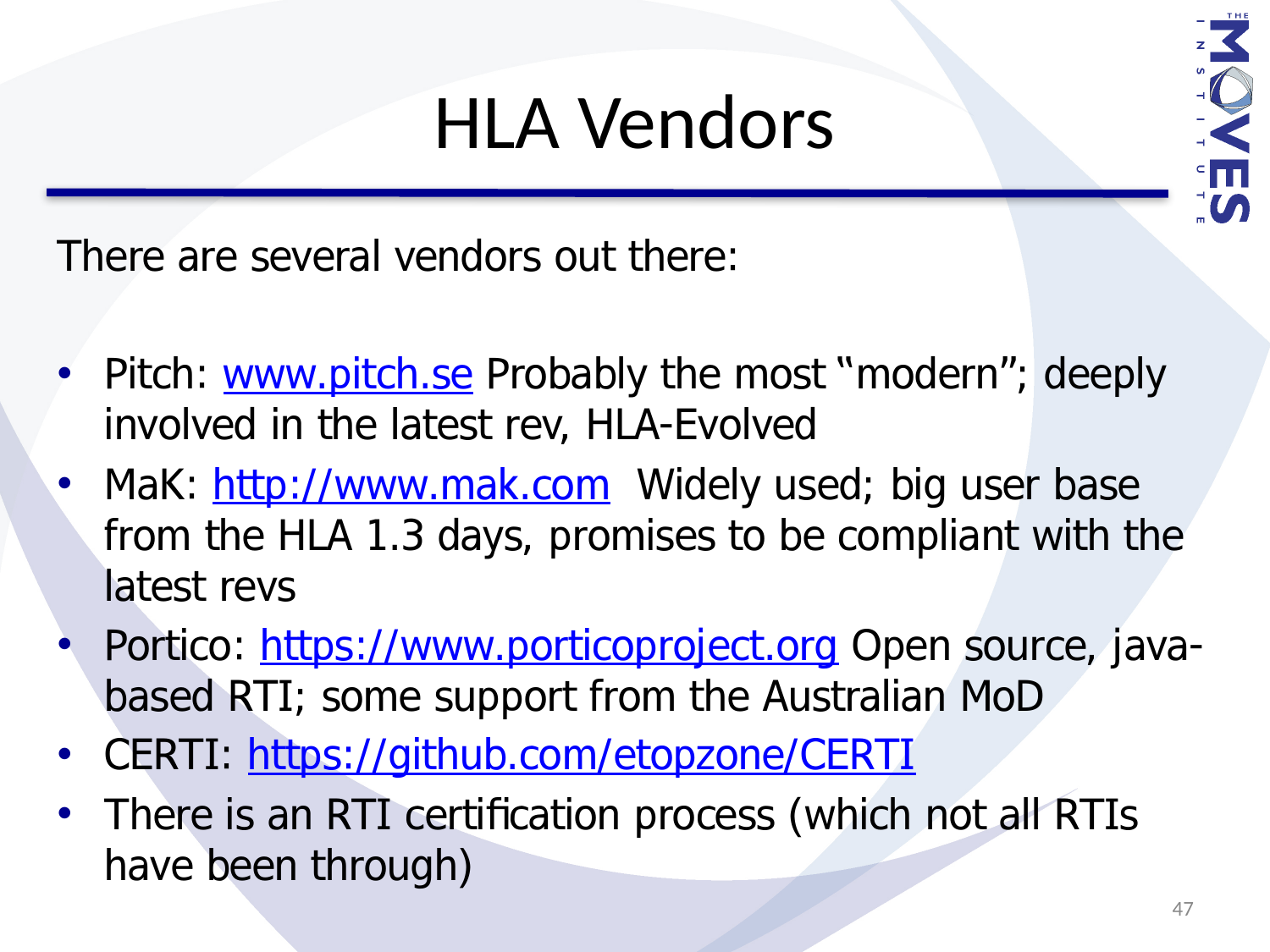

# HLA Vendors
There are several vendors out there:

Pitch: www.pitch.se Probably the most “modern”; deeply involved in the latest rev, HLA-Evolved
MaK: http://www.mak.com  Widely used; big user base from the HLA 1.3 days, promises to be compliant with the latest revs
Portico: https://www.porticoproject.org Open source, java-based RTI; some support from the Australian MoD
CERTI: https://github.com/etopzone/CERTI
There is an RTI certification process (which not all RTIs have been through)
47